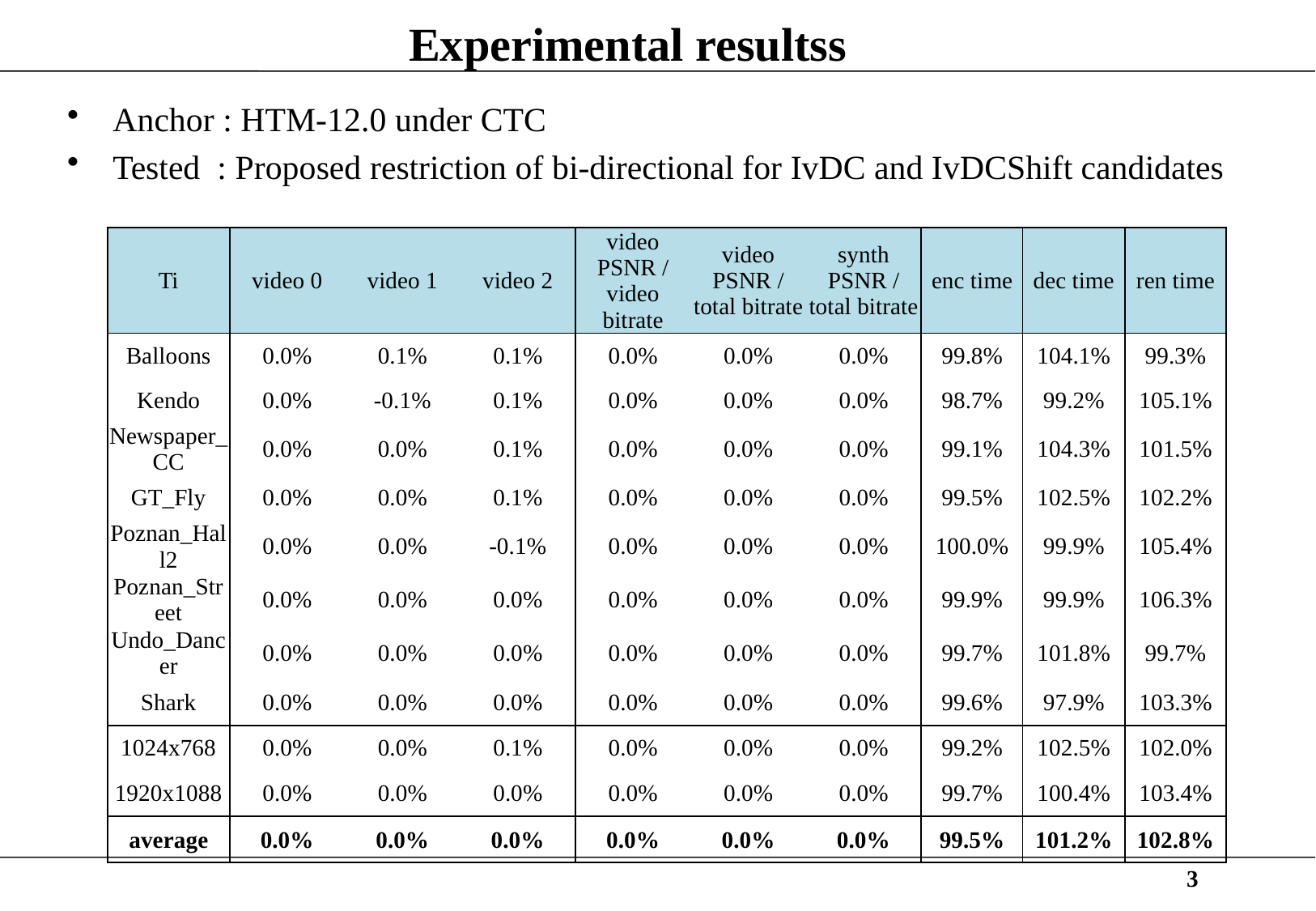

# Experimental resultss
Anchor : HTM-12.0 under CTC
Tested  : Proposed restriction of bi-directional for IvDC and IvDCShift candidates
| Ti | video 0 | video 1 | video 2 | video PSNR / video bitrate | video PSNR / total bitrate | synth PSNR / total bitrate | enc time | dec time | ren time |
| --- | --- | --- | --- | --- | --- | --- | --- | --- | --- |
| Balloons | 0.0% | 0.1% | 0.1% | 0.0% | 0.0% | 0.0% | 99.8% | 104.1% | 99.3% |
| Kendo | 0.0% | -0.1% | 0.1% | 0.0% | 0.0% | 0.0% | 98.7% | 99.2% | 105.1% |
| Newspaper\_CC | 0.0% | 0.0% | 0.1% | 0.0% | 0.0% | 0.0% | 99.1% | 104.3% | 101.5% |
| GT\_Fly | 0.0% | 0.0% | 0.1% | 0.0% | 0.0% | 0.0% | 99.5% | 102.5% | 102.2% |
| Poznan\_Hall2 | 0.0% | 0.0% | -0.1% | 0.0% | 0.0% | 0.0% | 100.0% | 99.9% | 105.4% |
| Poznan\_Street | 0.0% | 0.0% | 0.0% | 0.0% | 0.0% | 0.0% | 99.9% | 99.9% | 106.3% |
| Undo\_Dancer | 0.0% | 0.0% | 0.0% | 0.0% | 0.0% | 0.0% | 99.7% | 101.8% | 99.7% |
| Shark | 0.0% | 0.0% | 0.0% | 0.0% | 0.0% | 0.0% | 99.6% | 97.9% | 103.3% |
| 1024x768 | 0.0% | 0.0% | 0.1% | 0.0% | 0.0% | 0.0% | 99.2% | 102.5% | 102.0% |
| 1920x1088 | 0.0% | 0.0% | 0.0% | 0.0% | 0.0% | 0.0% | 99.7% | 100.4% | 103.4% |
| average | 0.0% | 0.0% | 0.0% | 0.0% | 0.0% | 0.0% | 99.5% | 101.2% | 102.8% |
3